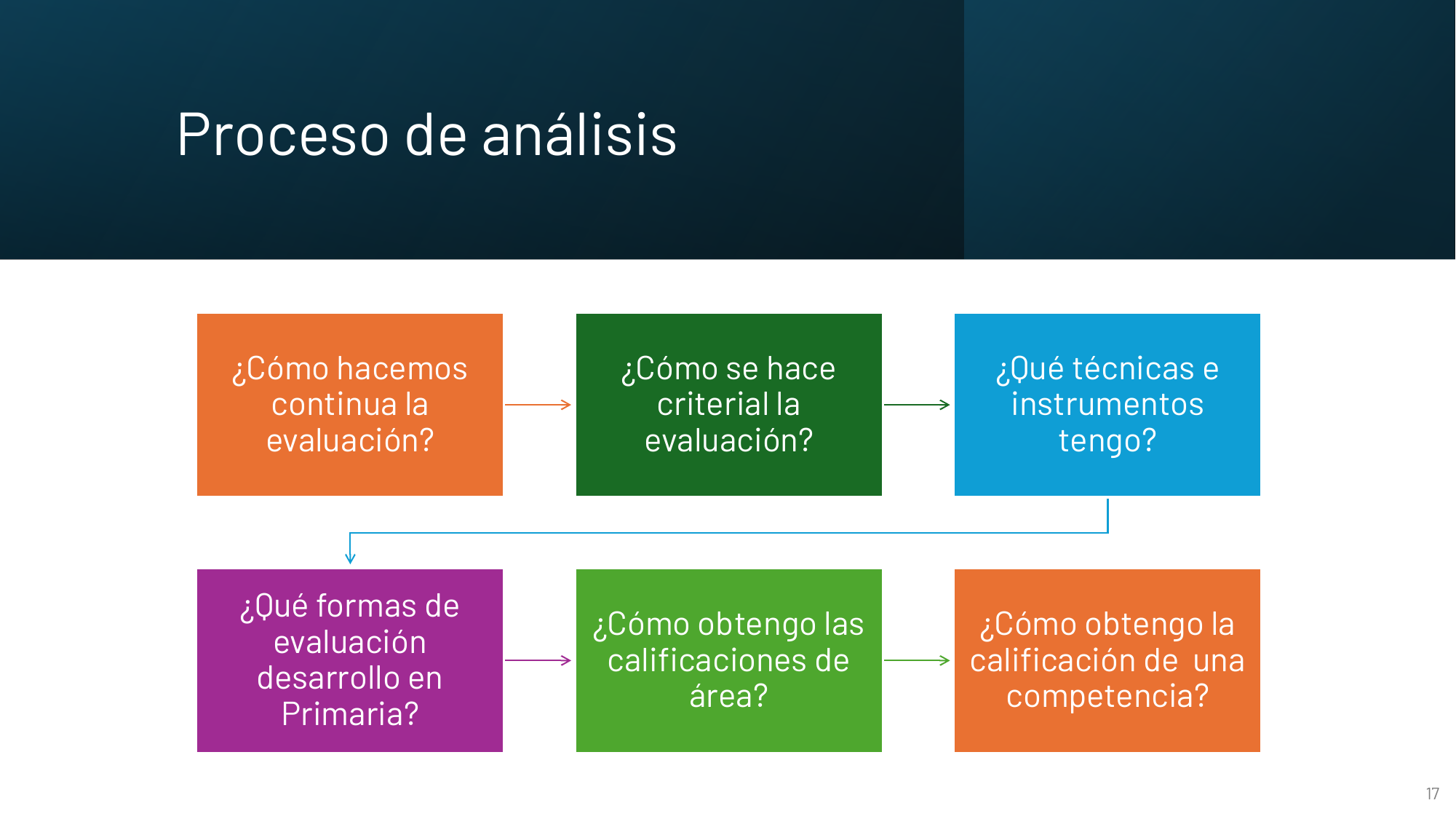

# Proceso de análisis

¿Cómo hacemos continua la evaluación?

¿Cómo se hace criterial la evaluación?

¿Qué técnicas e instrumentos tengo?

¿Qué formas de evaluación desarrollo en Primaria?

¿Cómo obtengo las calificaciones de área?
¿Cómo obtengo la calificación de  una competencia?
17